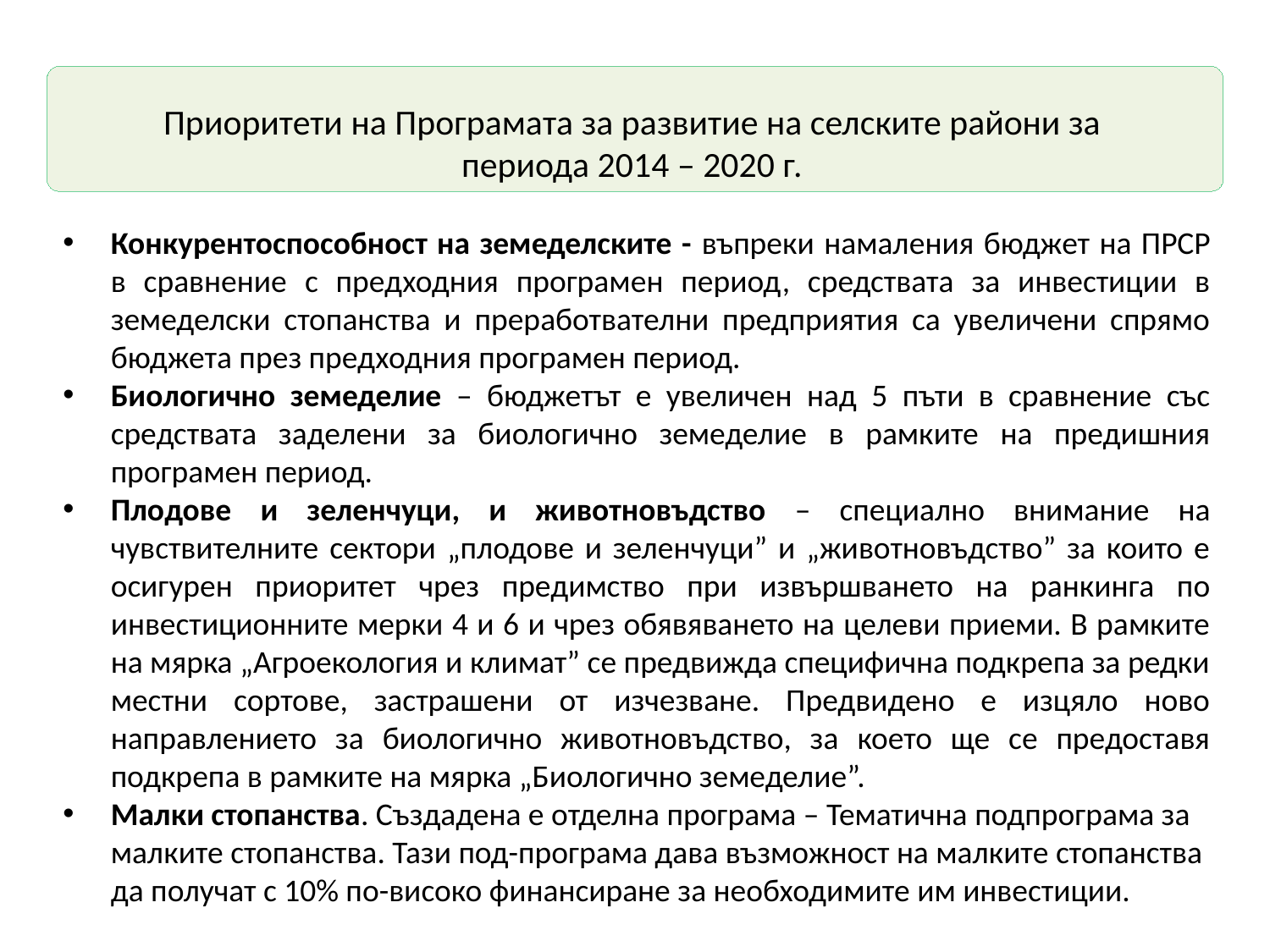

Приоритети на Програмата за развитие на селските райони за периода 2014 – 2020 г.
Конкурентоспособност на земеделските - въпреки намаления бюджет на ПРСР в сравнение с предходния програмен период, средствата за инвестиции в земеделски стопанства и преработвателни предприятия са увеличени спрямо бюджета през предходния програмен период.
Биологично земеделие – бюджетът е увеличен над 5 пъти в сравнение със средствата заделени за биологично земеделие в рамките на предишния програмен период.
Плодове и зеленчуци, и животновъдство – специално внимание на чувствителните сектори „плодове и зеленчуци” и „животновъдство” за които е осигурен приоритет чрез предимство при извършването на ранкинга по инвестиционните мерки 4 и 6 и чрез обявяването на целеви приеми. В рамките на мярка „Агроекология и климат” се предвижда специфична подкрепа за редки местни сортове, застрашени от изчезване. Предвидено е изцяло ново направлението за биологично животновъдство, за което ще се предоставя подкрепа в рамките на мярка „Биологично земеделие”.
Малки стопанства. Създадена е отделна програма – Тематична подпрограма за малките стопанства. Тази под-програма дава възможност на малките стопанства да получат с 10% по-високо финансиране за необходимите им инвестиции.